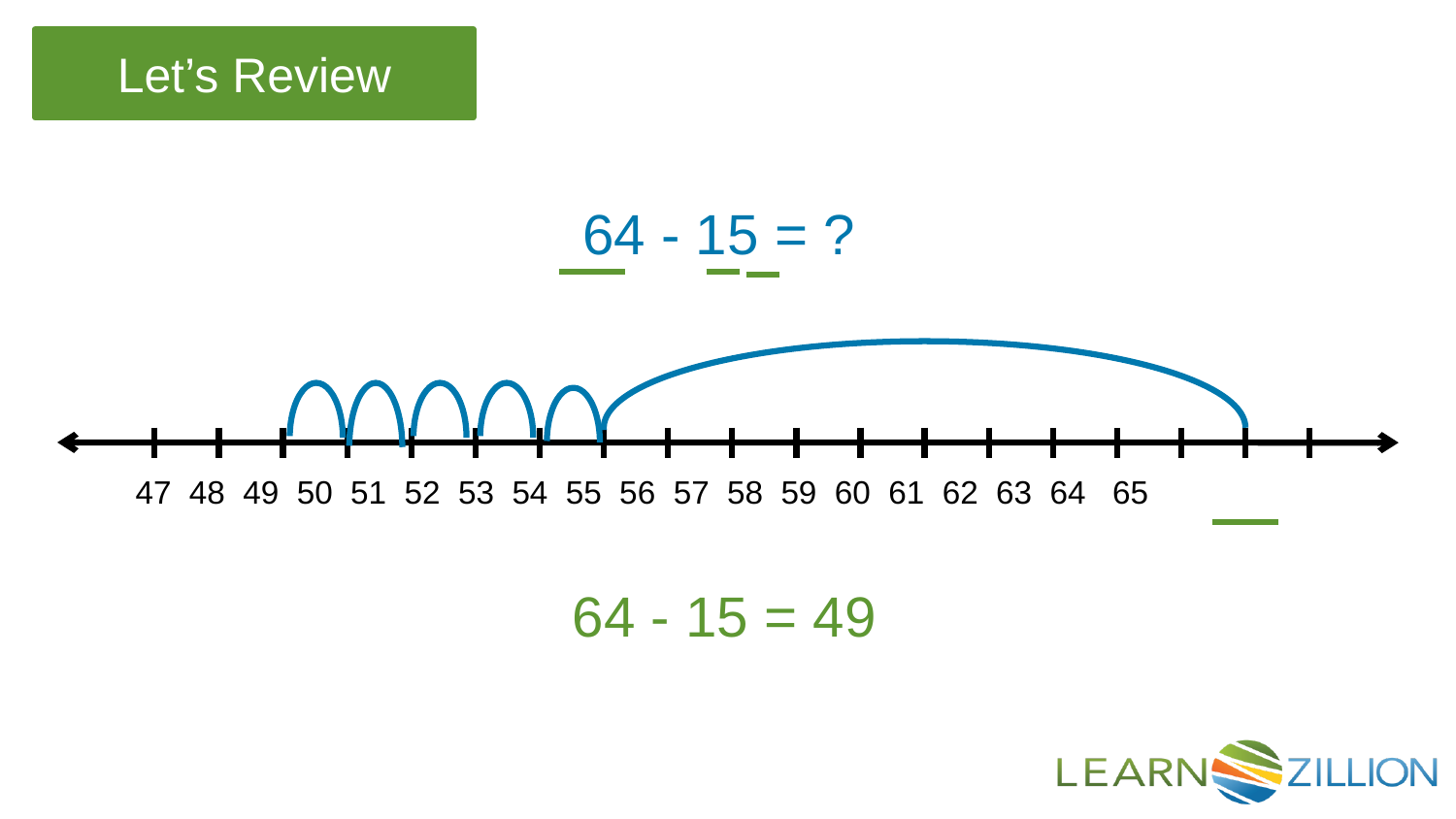

64 - 15 = ?

 47  48  49  50  51  52  53  54  55  56  57  58  59  60  61  62  63  64   65
64 - 15 = 49